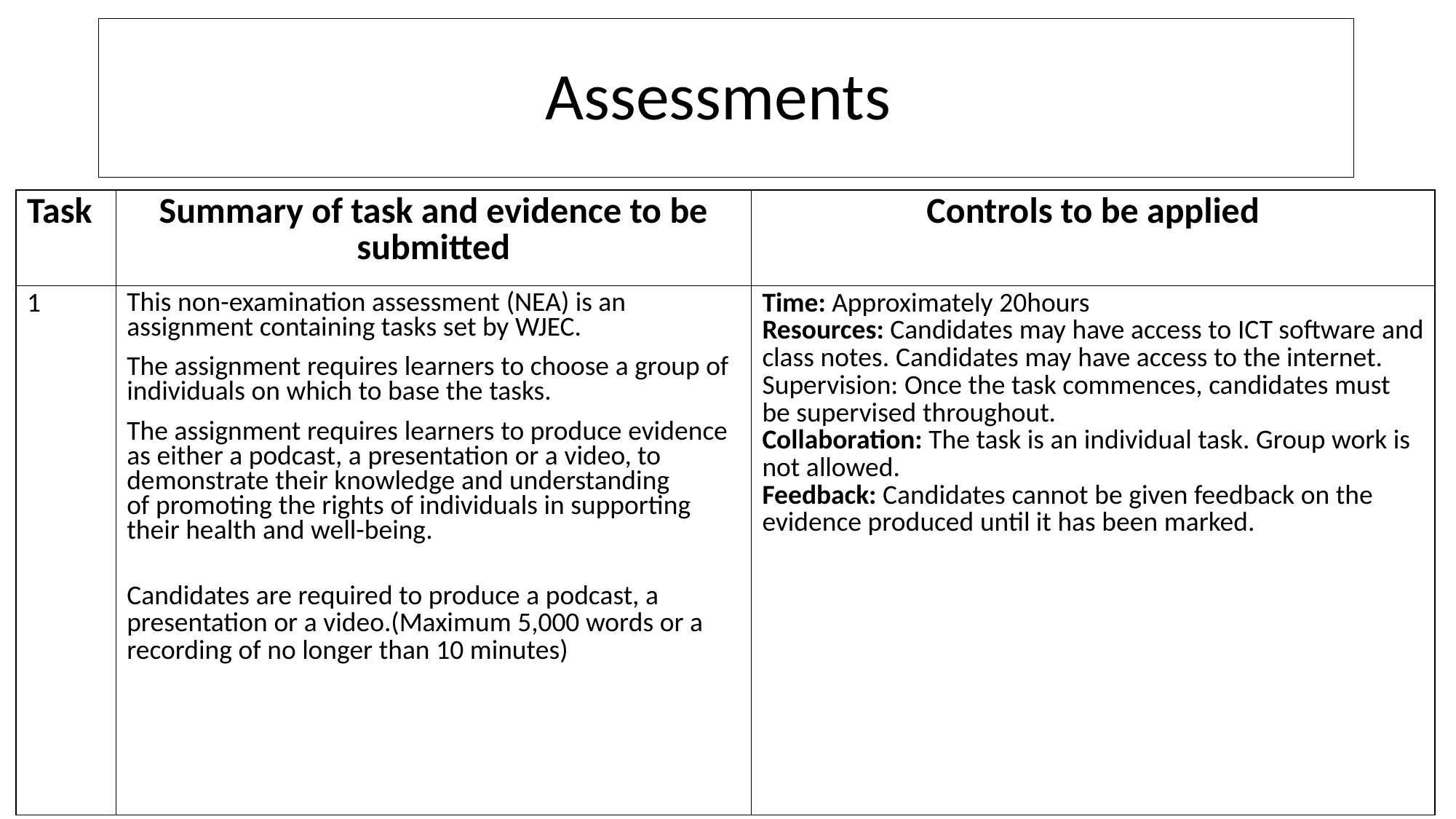

# Assessments
| Task | Summary of task and evidence to be submitted | Controls to be applied |
| --- | --- | --- |
| 1 | This non-examination assessment (NEA) is an assignment containing tasks set by WJEC.  The assignment requires learners to choose a group of individuals on which to base the tasks. The assignment requires learners to produce evidence as either a podcast, a presentation or a video, to demonstrate their knowledge and understanding of promoting the rights of individuals in supporting their health and well-being. Candidates are required to produce a podcast, a presentation or a video.(Maximum 5,000 words or a recording of no longer than 10 minutes) | Time: Approximately 20hours Resources: Candidates may have access to ICT software and class notes. Candidates may have access to the internet. Supervision: Once the task commences, candidates must be supervised throughout. Collaboration: The task is an individual task. Group work is not allowed. Feedback: Candidates cannot be given feedback on the evidence produced until it has been marked. |